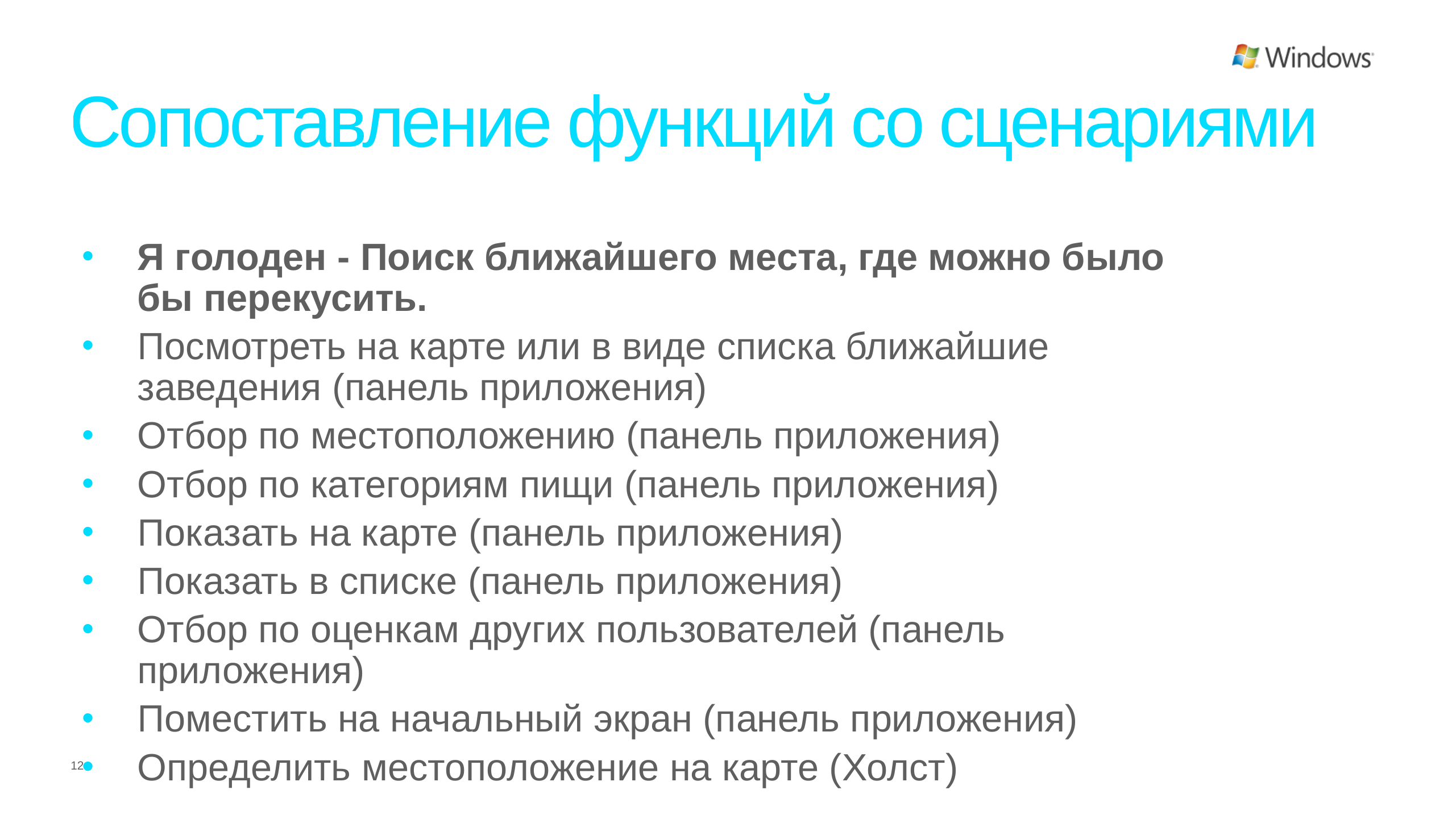

# Сопоставление функций со сценариями
Я голоден - Поиск ближайшего места, где можно было бы перекусить.
Посмотреть на карте или в виде списка ближайшие заведения (панель приложения)
Отбор по местоположению (панель приложения)
Отбор по категориям пищи (панель приложения)
Показать на карте (панель приложения)
Показать в списке (панель приложения)
Отбор по оценкам других пользователей (панель приложения)
Поместить на начальный экран (панель приложения)
Определить местоположение на карте (Холст)